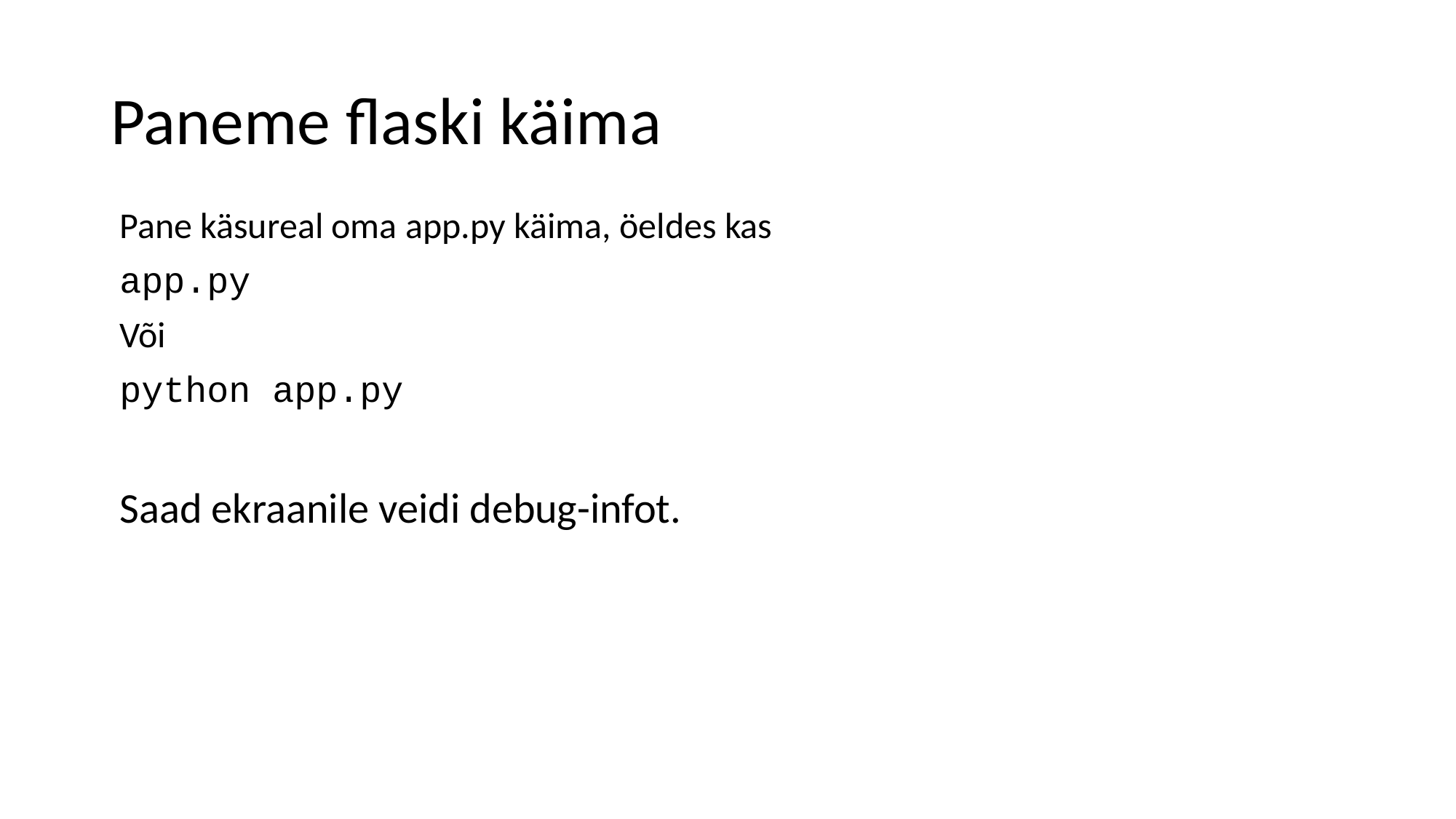

# Paneme flaski käima
Pane käsureal oma app.py käima, öeldes kas
app.py
Või
python app.py

Saad ekraanile veidi debug-infot.